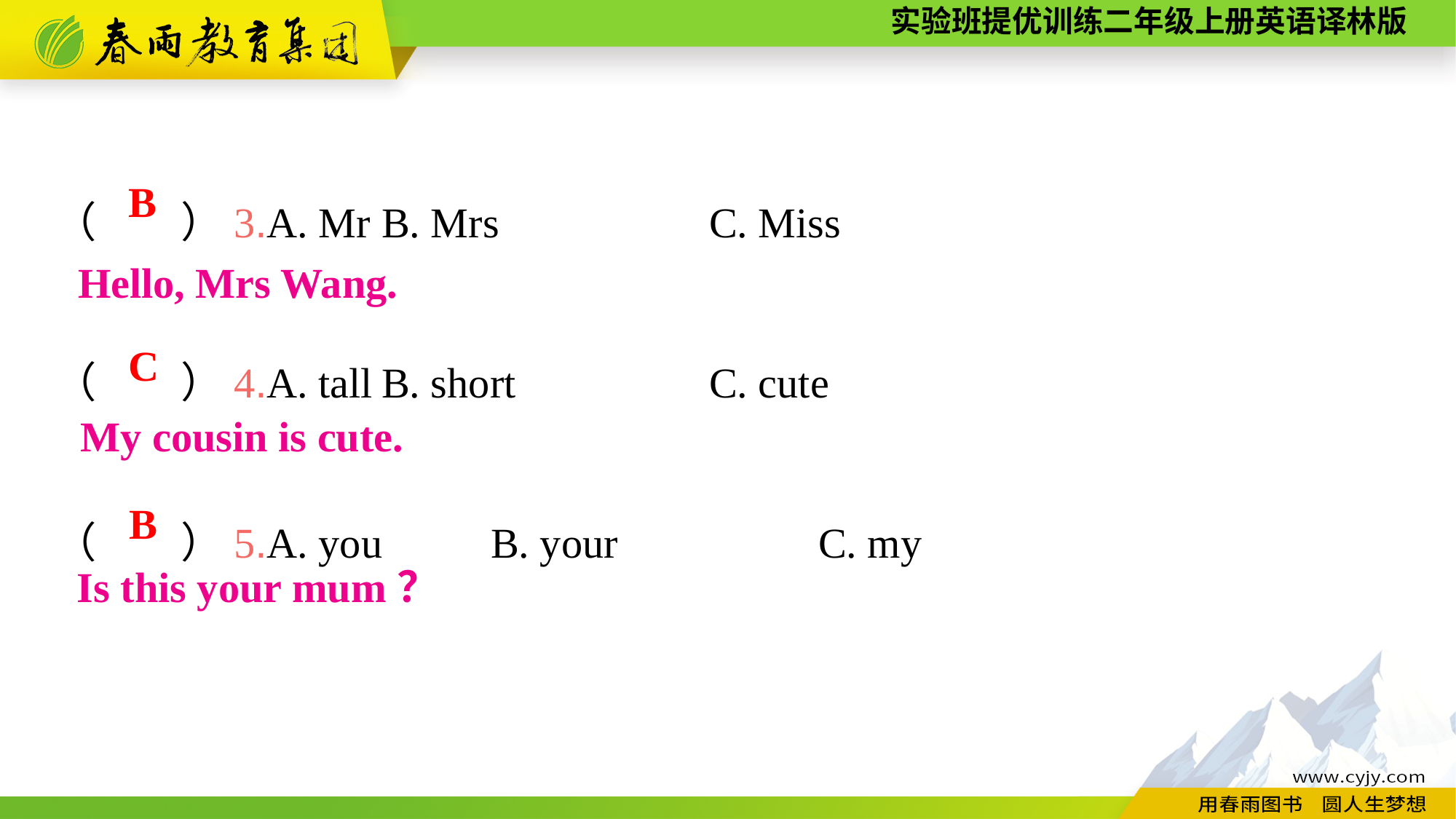

（　　）3.A. Mr	B. Mrs		C. Miss

（　　）4.A. tall	B. short		C. cute

（　　）5.A. you	B. your		C. my
B
Hello, Mrs Wang.
C
My cousin is cute.
B
Is this your mum？